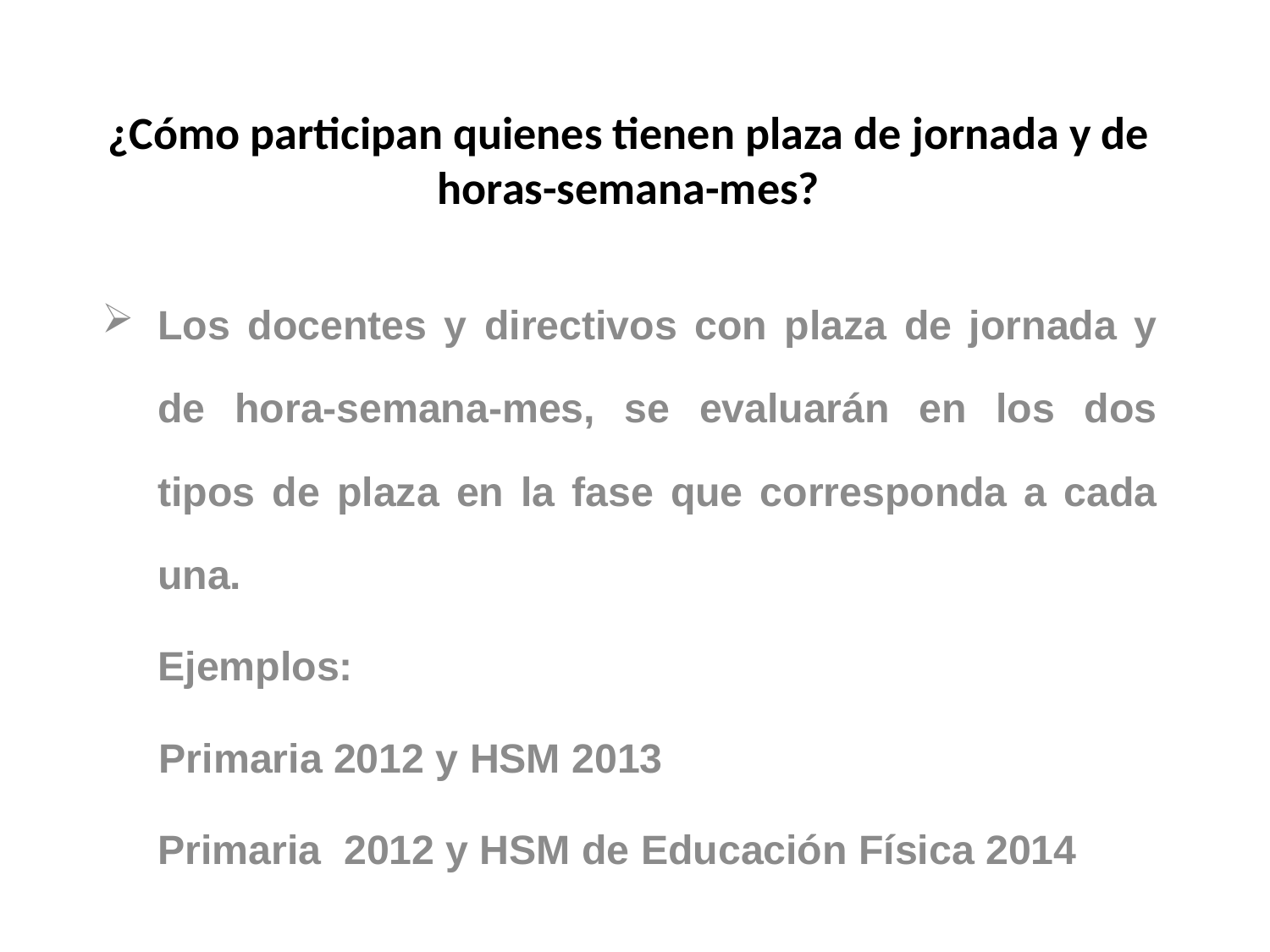

# ¿Cómo participan quienes tienen plaza de jornada y de horas-semana-mes?
Los docentes y directivos con plaza de jornada y de hora-semana-mes, se evaluarán en los dos tipos de plaza en la fase que corresponda a cada una.
	Ejemplos:
     Primaria 2012 y HSM 2013
	Primaria  2012 y HSM de Educación Física 2014